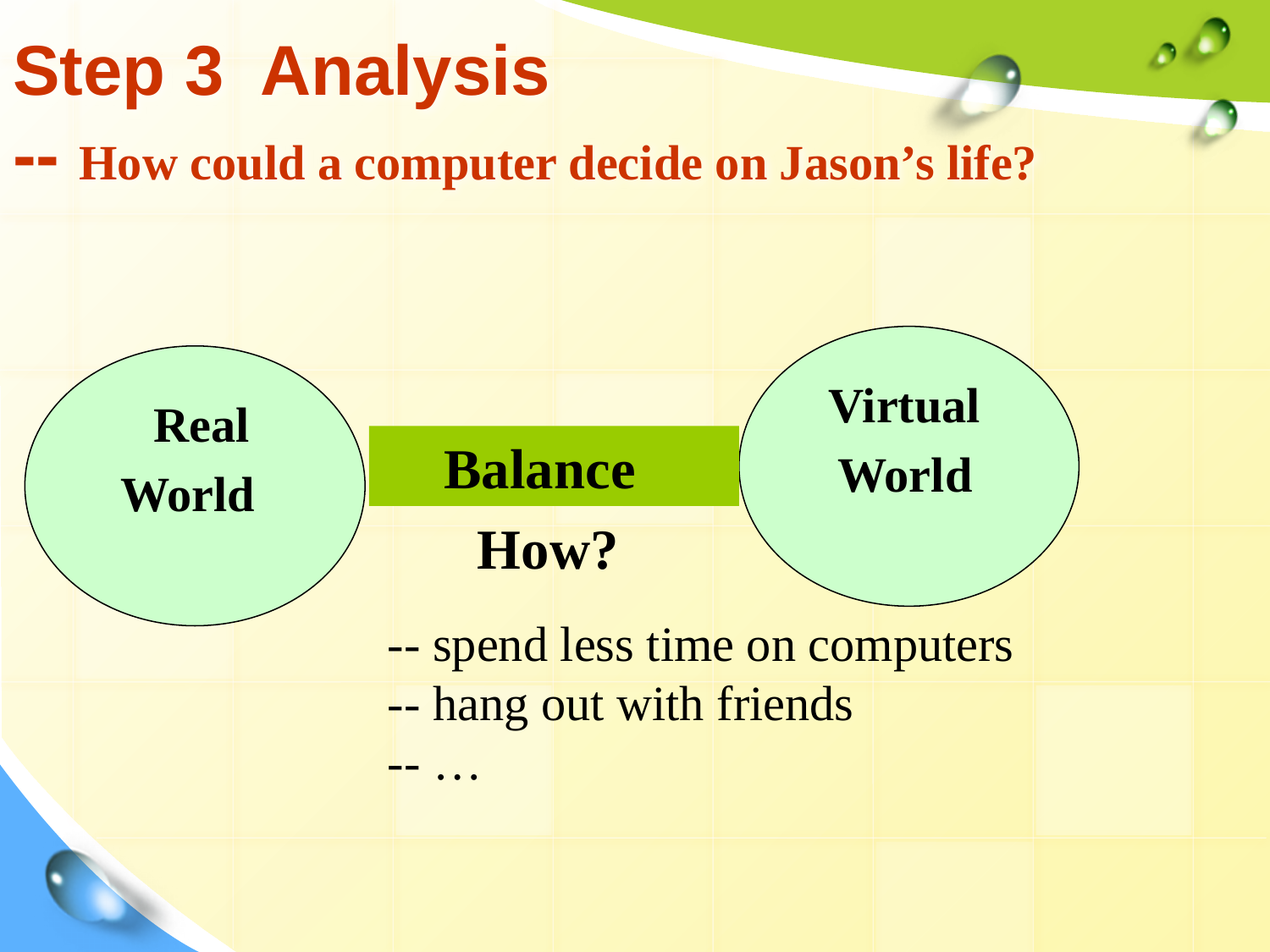

# Step 3  Analysis -- How could a computer decide on Jason’s life?

  Virtual
   World

 Real
World
    Balance
How?
-- spend less time on computers
-- hang out with friends
-- …